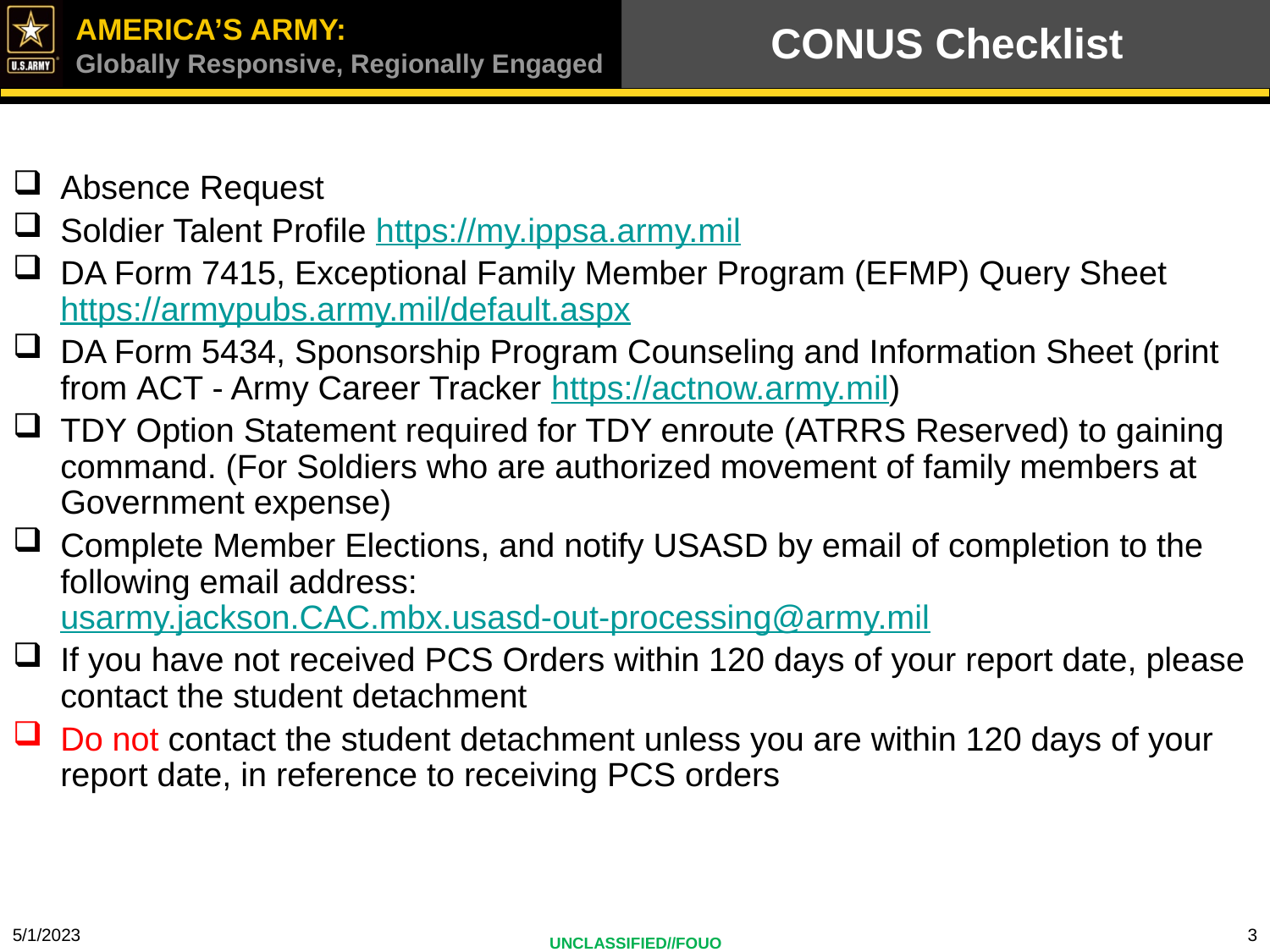

# CONUS Checklist

Absence Request
Soldier Talent Profile https://my.ippsa.army.mil
DA Form 7415, Exceptional Family Member Program (EFMP) Query Sheet https://armypubs.army.mil/default.aspx
DA Form 5434, Sponsorship Program Counseling and Information Sheet (print from ACT - Army Career Tracker https://actnow.army.mil)
TDY Option Statement required for TDY enroute (ATRRS Reserved) to gaining command. (For Soldiers who are authorized movement of family members at Government expense)
Complete Member Elections, and notify USASD by email of completion to the following email address: usarmy.jackson.CAC.mbx.usasd-out-processing@army.mil
If you have not received PCS Orders within 120 days of your report date, please contact the student detachment
Do not contact the student detachment unless you are within 120 days of your report date, in reference to receiving PCS orders

5/1/2023
3